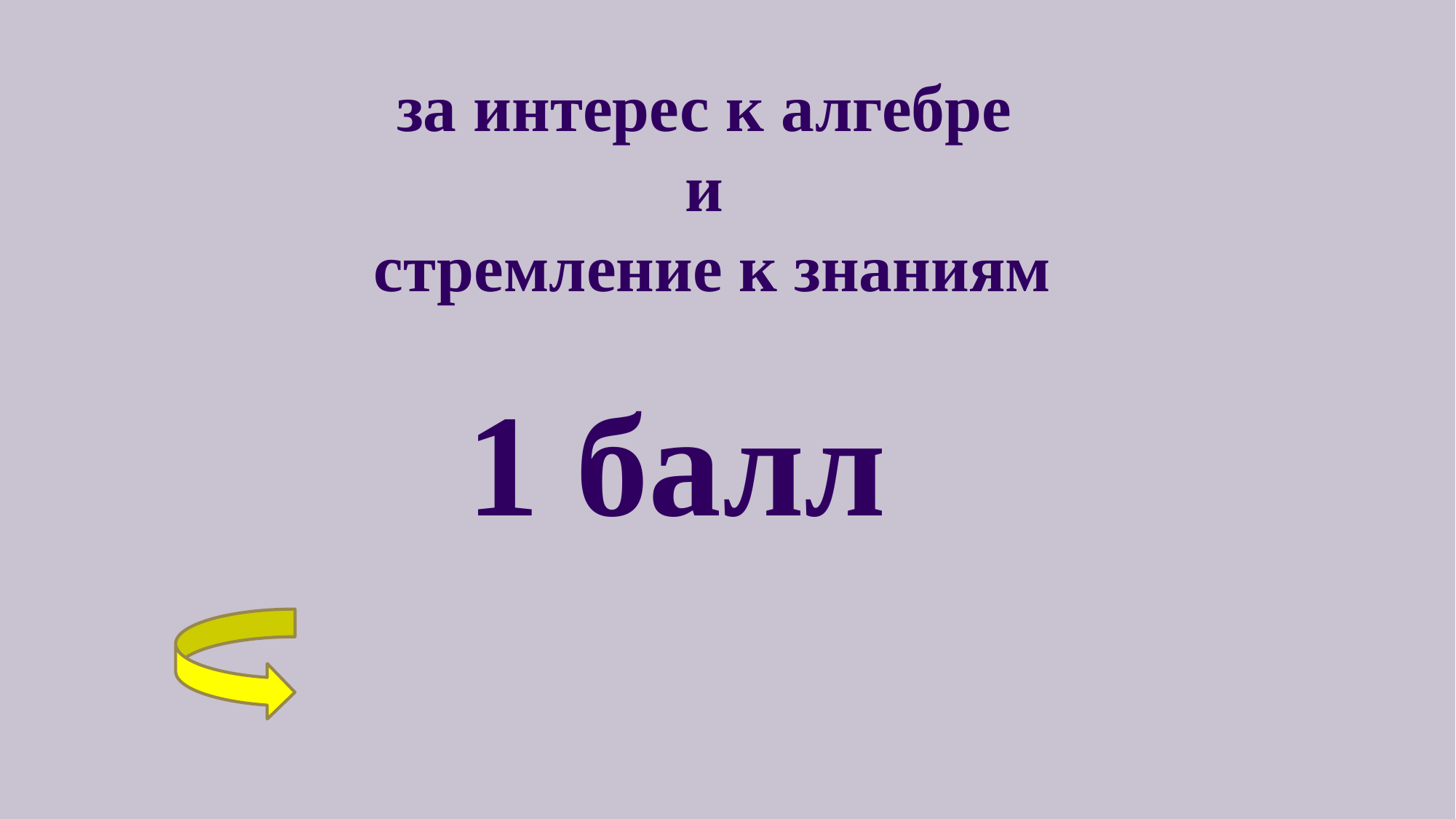

за интерес к алгебре
и
стремление к знаниям

1 балл